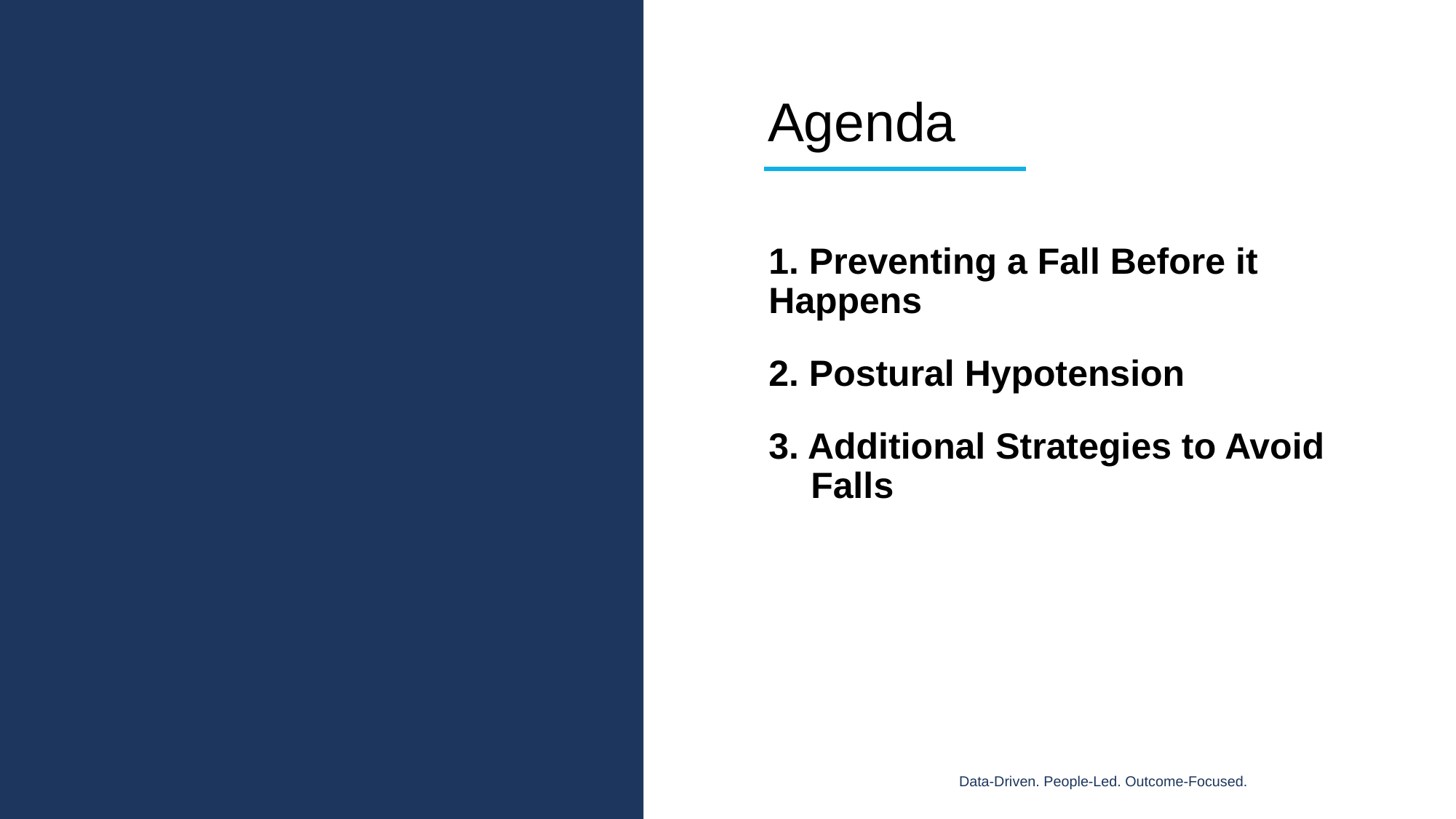

Agenda
1. Preventing a Fall Before it Happens
2. Postural Hypotension
3. Additional Strategies to Avoid Falls

Data-Driven. People-Led. Outcome-Focused.